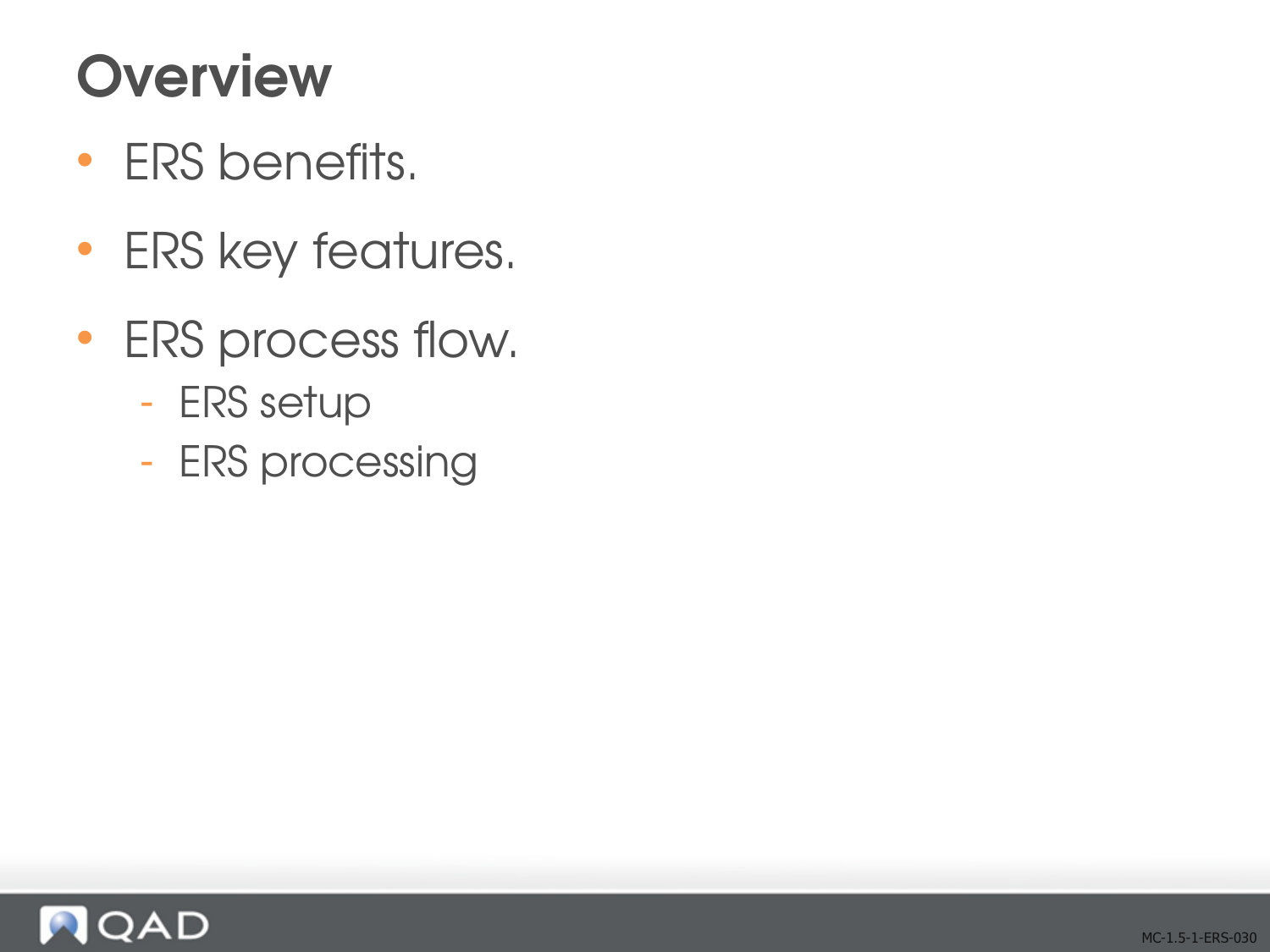

# Overview
ERS benefits.
ERS key features.
ERS process flow.
ERS setup
ERS processing
MC-1.5-1-ERS-030